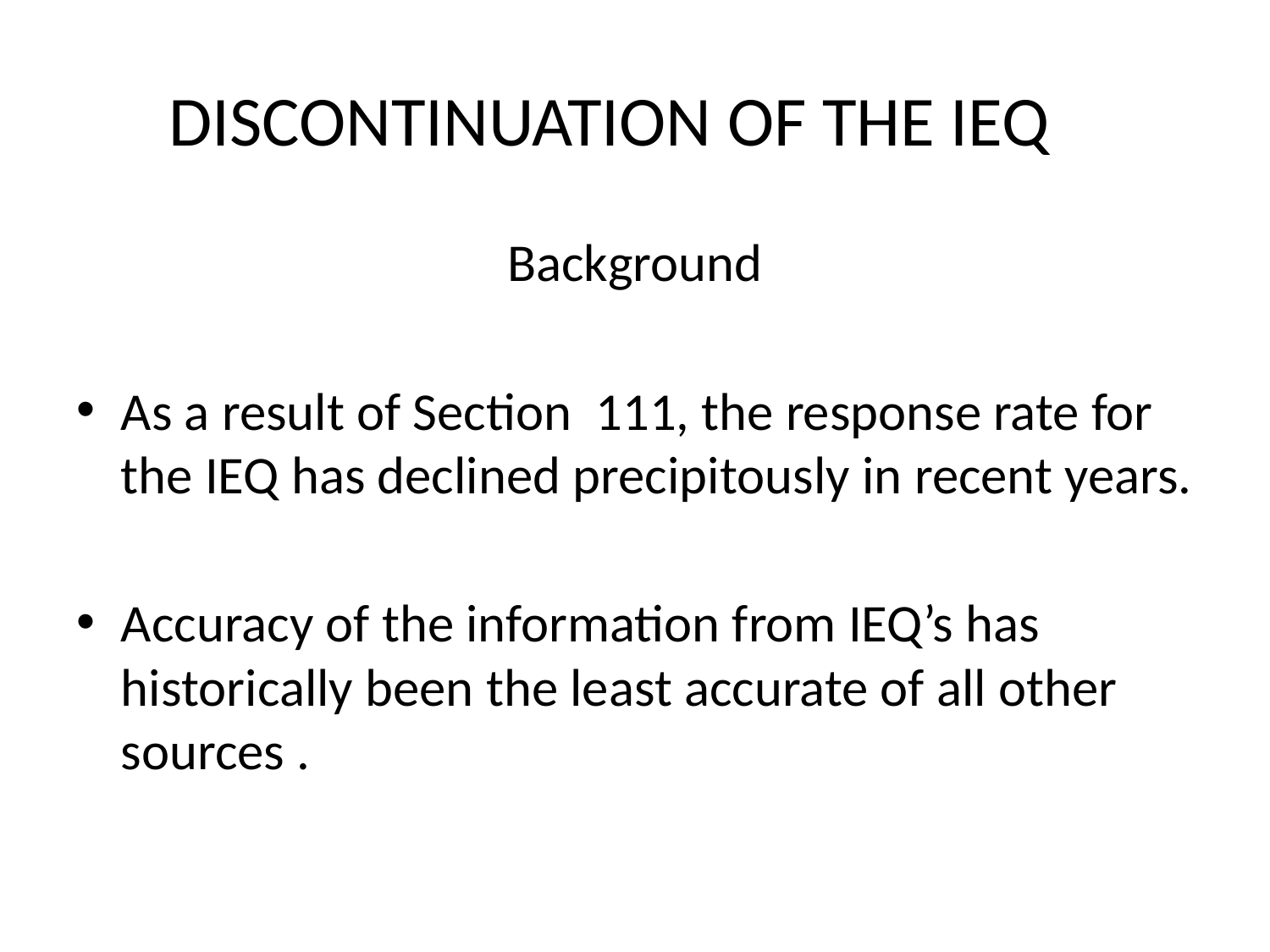

# DISCONTINUATION OF THE IEQ 6
Background

As a result of Section  111, the response rate for the IEQ has declined precipitously in recent years.

Accuracy of the information from IEQ’s has historically been the least accurate of all other sources .